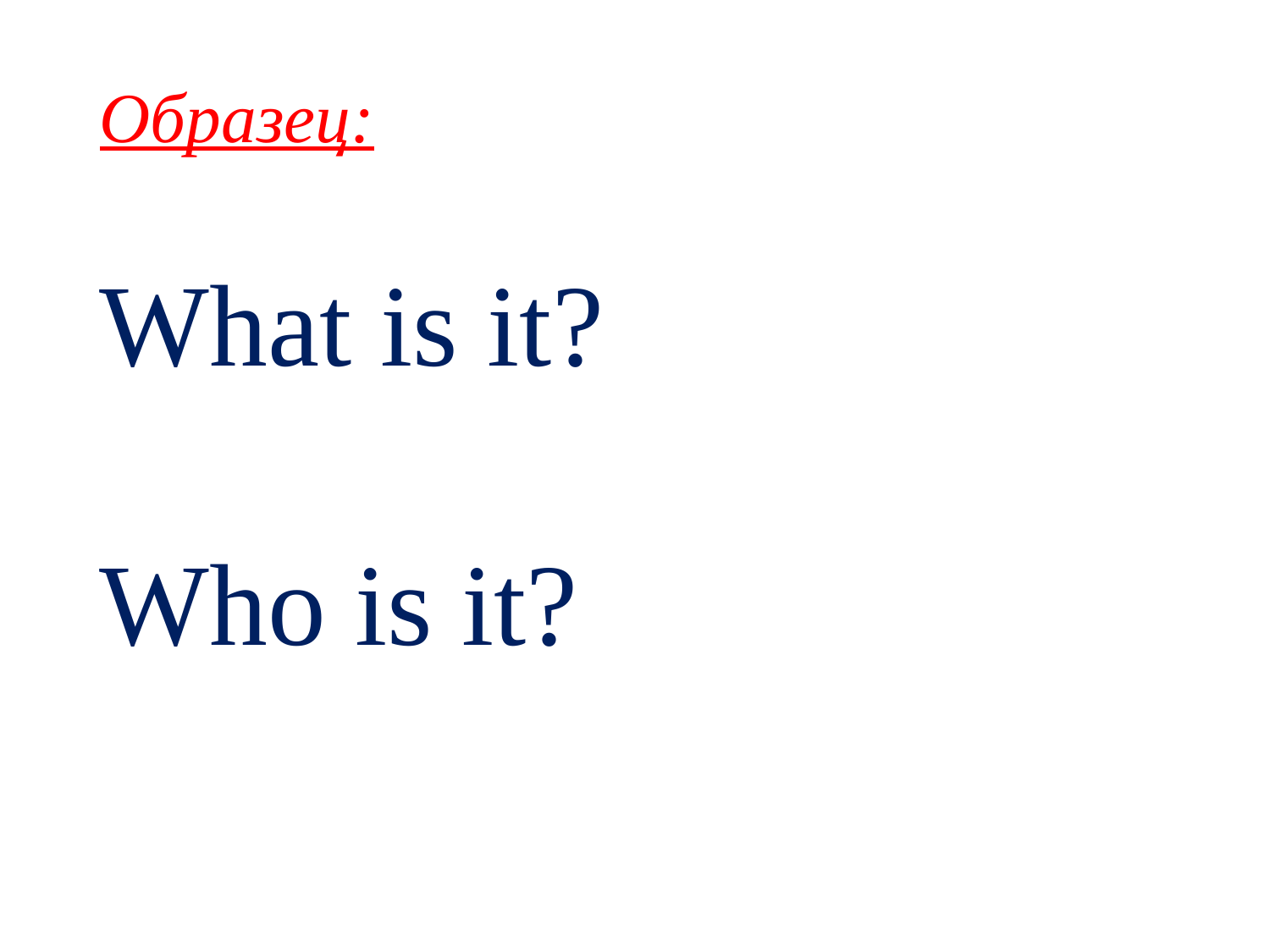

Образец:

What is it?

Who is it?